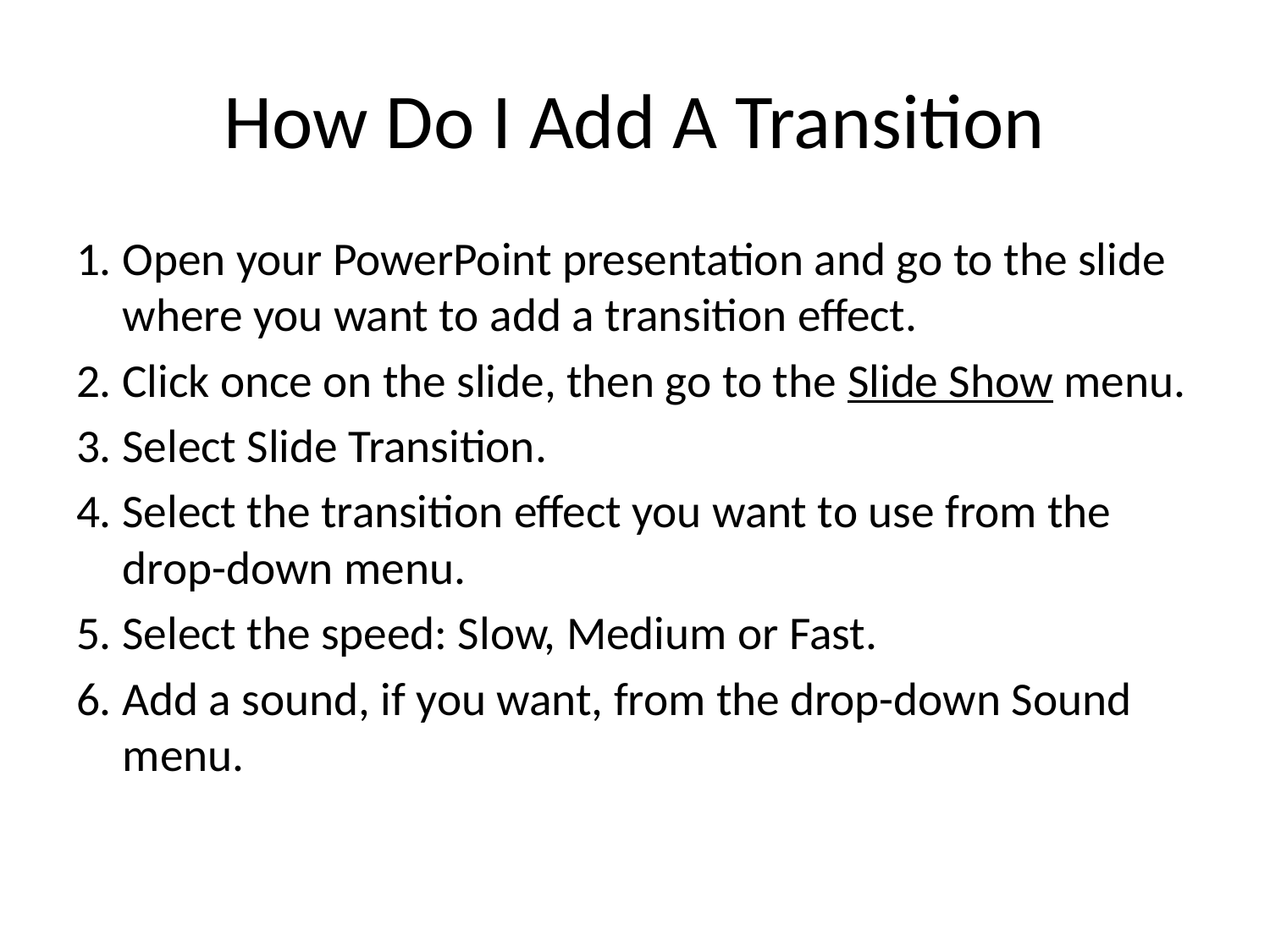

# How Do I Add A Transition
1. Open your PowerPoint presentation and go to the slide where you want to add a transition effect.
2. Click once on the slide, then go to the Slide Show menu.
3. Select Slide Transition.
4. Select the transition effect you want to use from the drop-down menu.
5. Select the speed: Slow, Medium or Fast.
6. Add a sound, if you want, from the drop-down Sound menu.